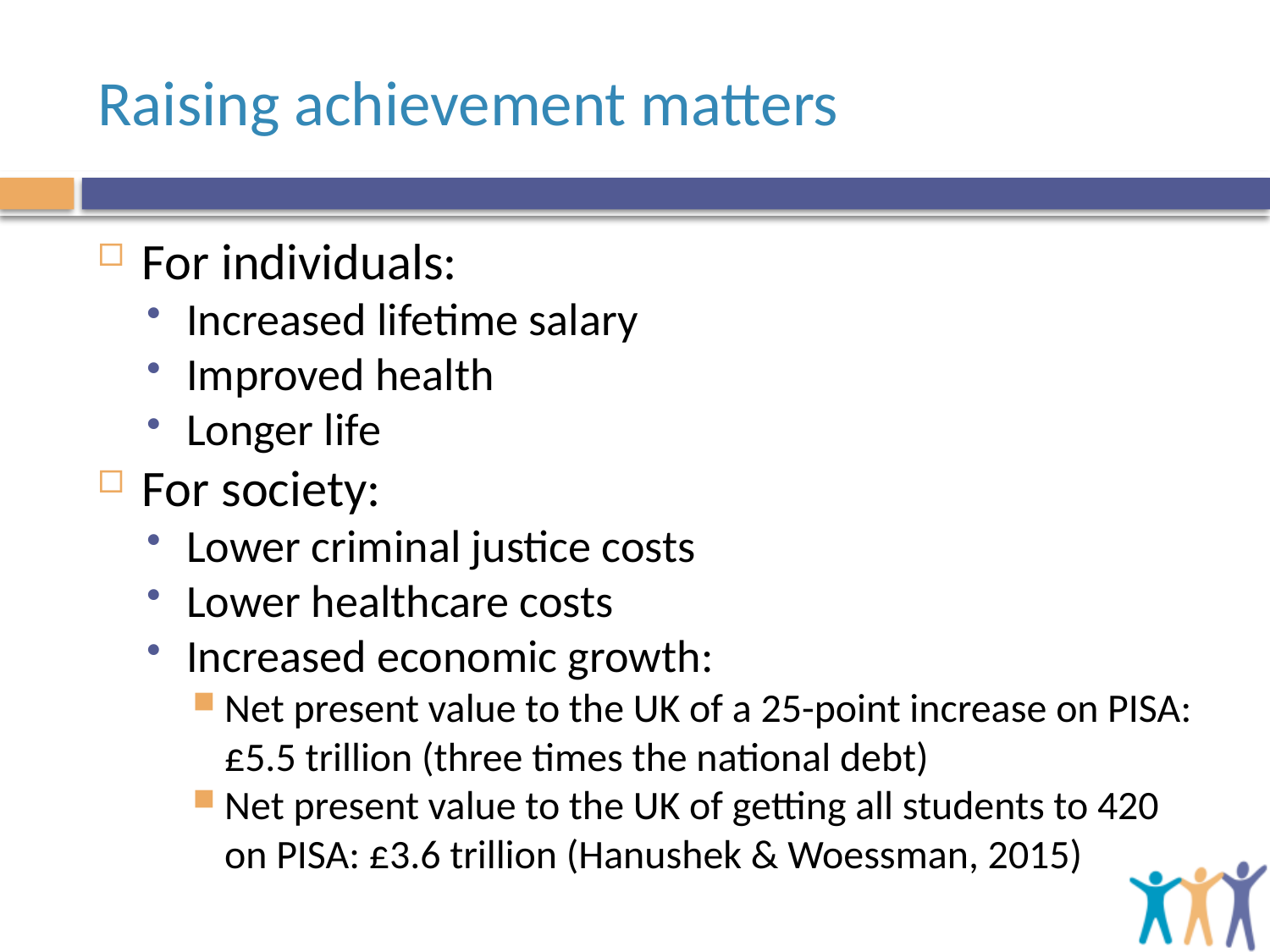

# Raising achievement matters
For individuals:
Increased lifetime salary
Improved health
Longer life
For society:
Lower criminal justice costs
Lower healthcare costs
Increased economic growth:
Net present value to the UK of a 25-point increase on PISA: £5.5 trillion (three times the national debt)
Net present value to the UK of getting all students to 420 on PISA: £3.6 trillion (Hanushek & Woessman, 2015)